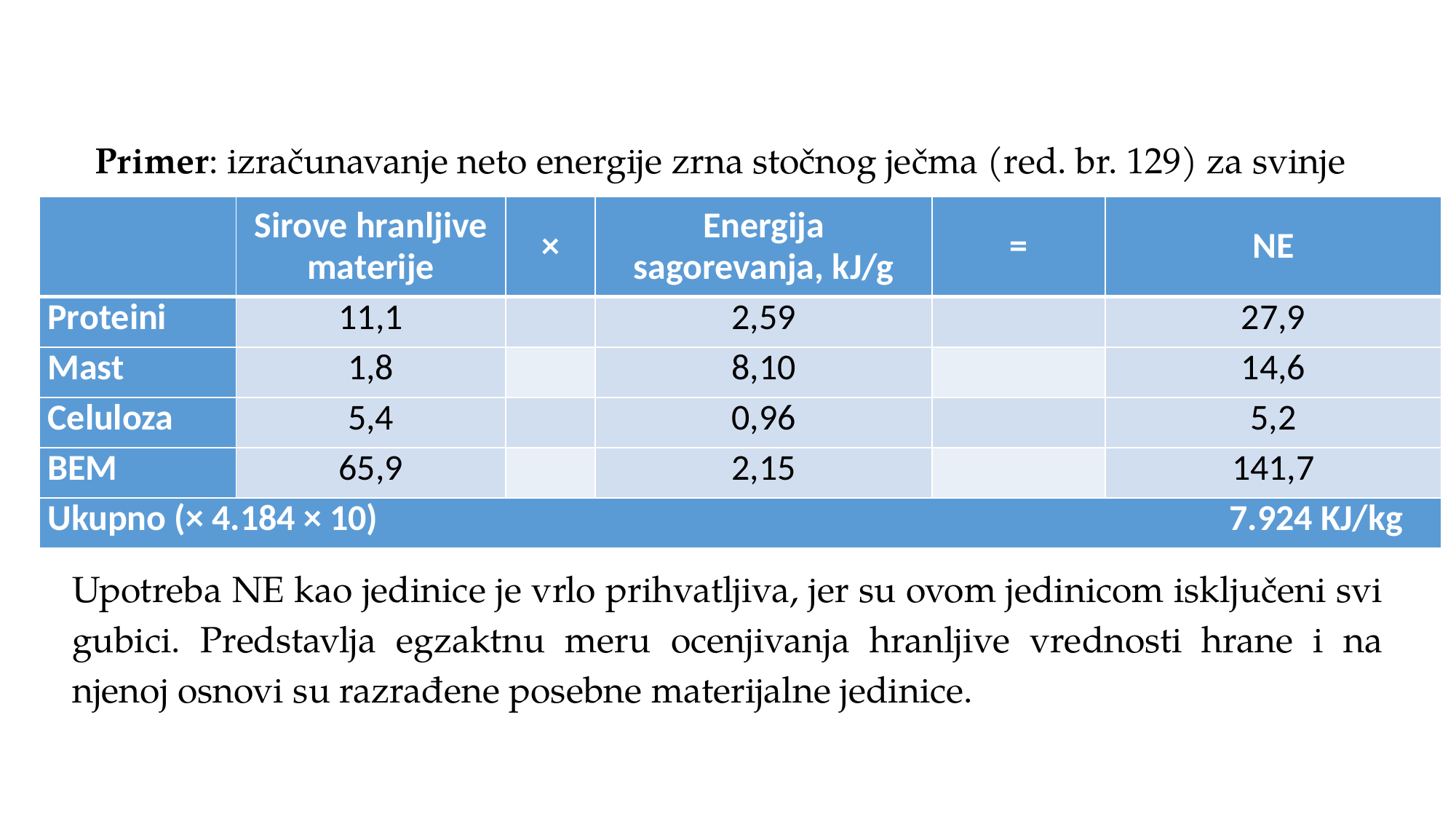

Primer: izračunavanje neto energije zrna stočnog ječma (red. br. 129) za svinje
|  | Sirove hranljive materije | × | Energija sagorevanja, kJ/g | = | NE |
| --- | --- | --- | --- | --- | --- |
| Proteini | 11,1 |  | 2,59 |  | 27,9 |
| Mast | 1,8 |  | 8,10 |  | 14,6 |
| Celuloza | 5,4 |  | 0,96 |  | 5,2 |
| BEM | 65,9 |  | 2,15 |  | 141,7 |
| Ukupno (× 4.184 × 10) 7.924 KJ/kg |  |  |  |  |  |
Upotreba NE kao jedinice je vrlo prihvatljiva, jer su ovom jedinicom isključeni svi gubici. Predstavlja egzaktnu meru ocenjivanja hranljive vrednosti hrane i na njenoj osnovi su razrađene posebne materijalne jedinice.